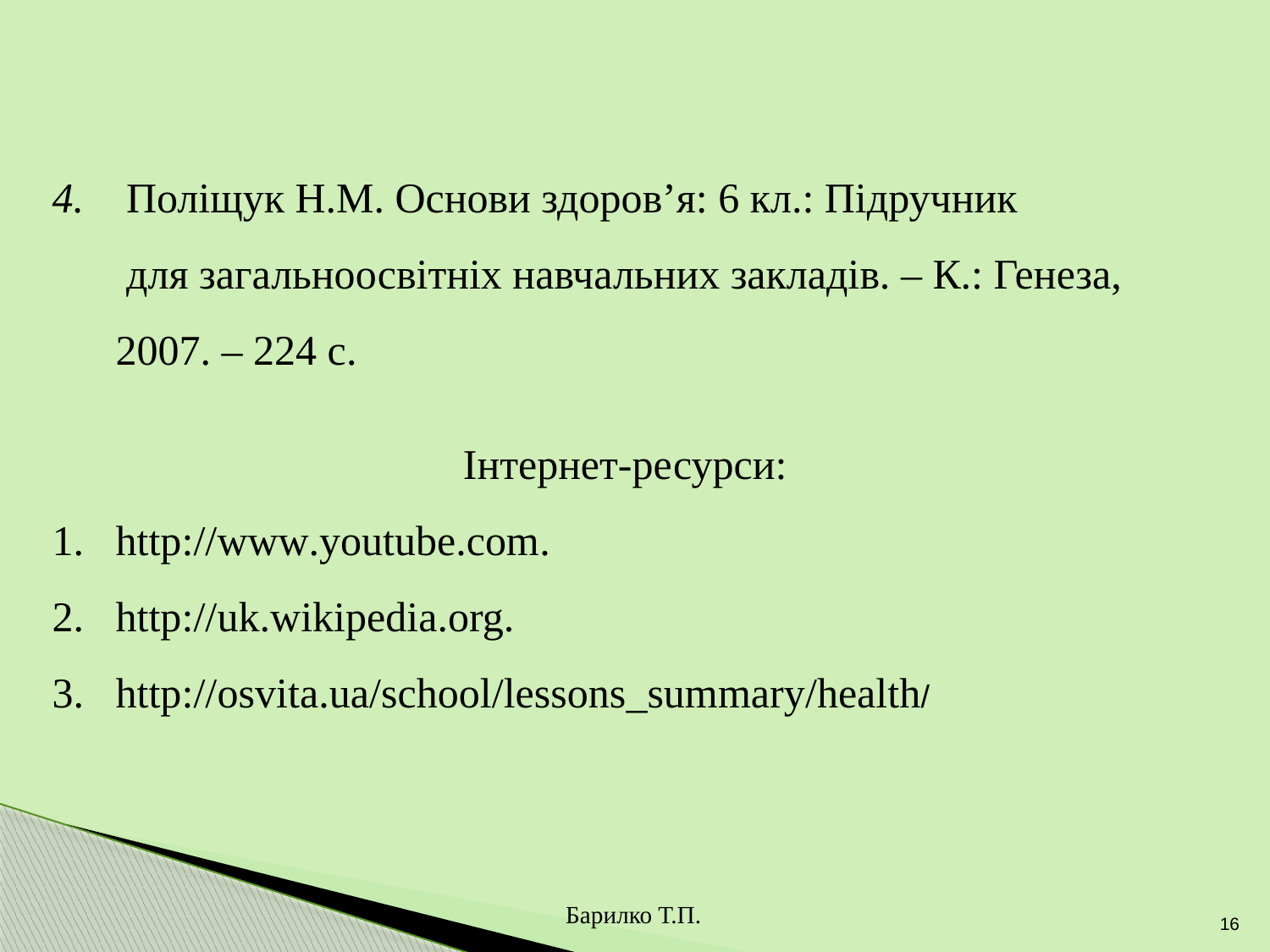

4.    Поліщук Н.М. Основи здоров’я: 6 кл.: Підручник
       для загальноосвітніх навчальних закладів. – К.: Генеза,
      2007. – 224 с.

Інтернет-ресурси:
http://www.youtube.com.
http://uk.wikipedia.org.
http://osvita.ua/school/lessons_summary/health/
16
Барилко Т.П.